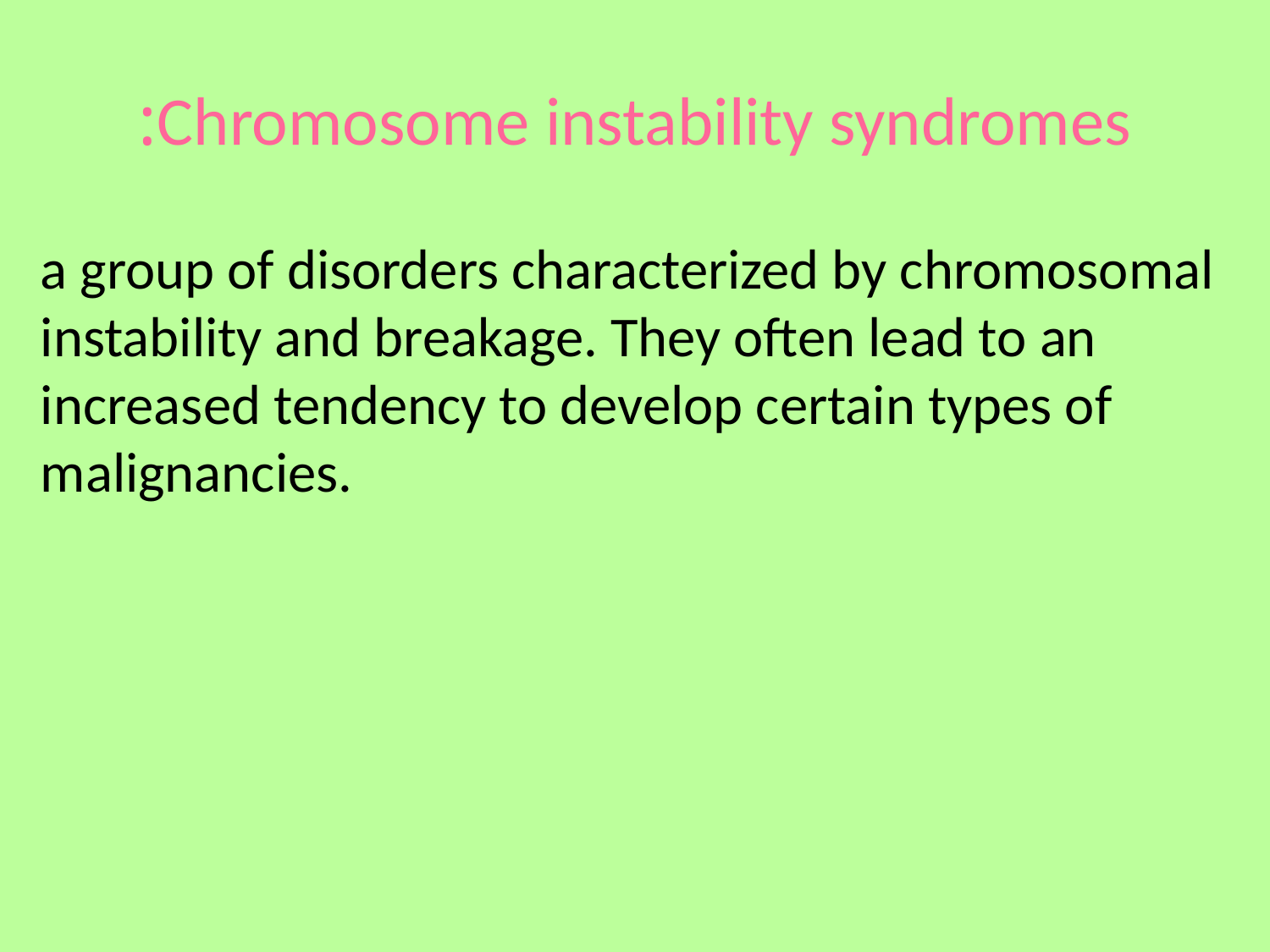

# Chromosome instability syndromes:
a group of disorders characterized by chromosomal instability and breakage. They often lead to an increased tendency to develop certain types of malignancies.